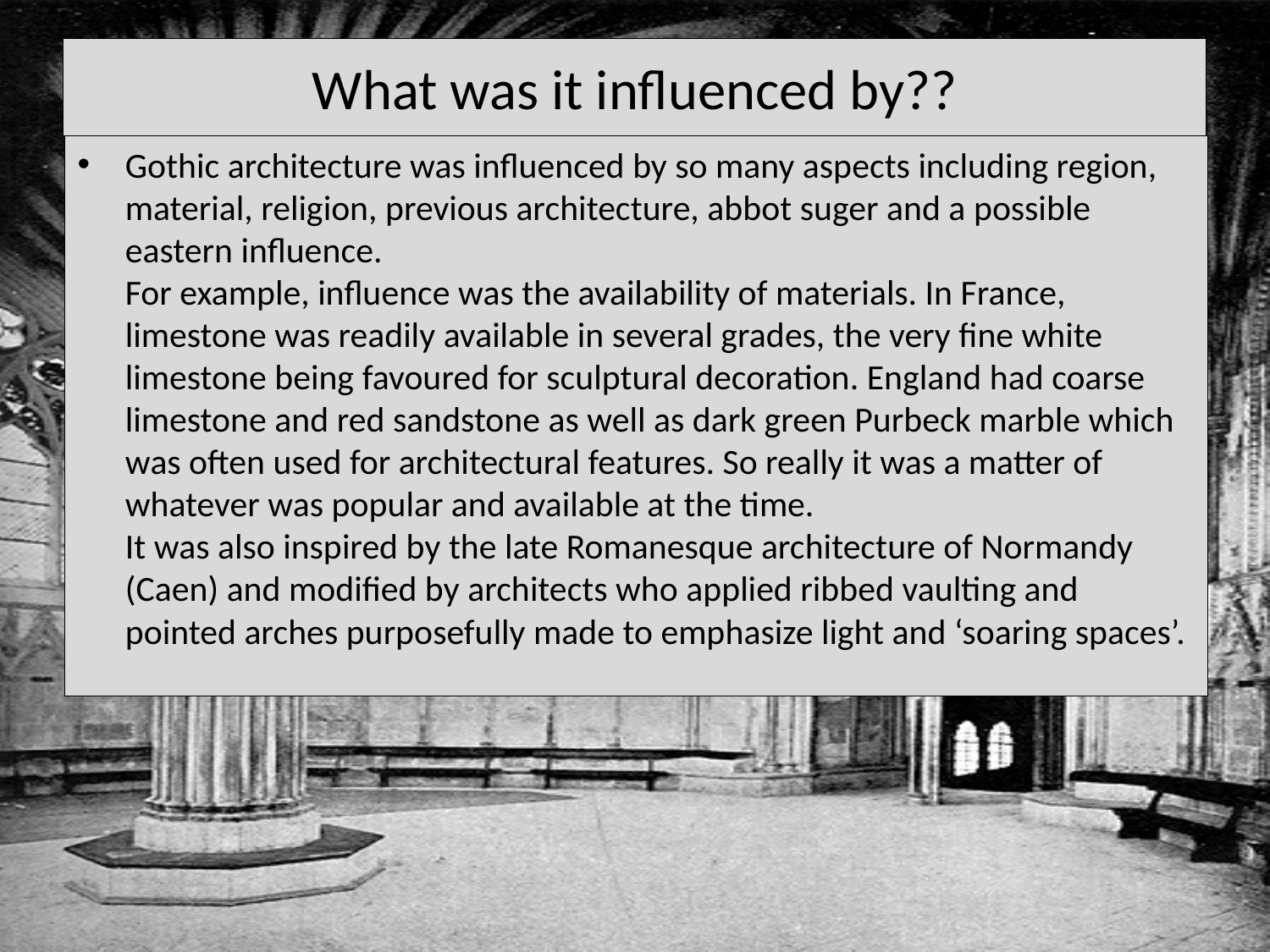

#
What was it influenced by??
Gothic architecture was influenced by so many aspects including region, material, religion, previous architecture, abbot suger and a possible eastern influence.
For example, influence was the availability of materials. In France, limestone was readily available in several grades, the very fine white limestone being favoured for sculptural decoration. England had coarse limestone and red sandstone as well as dark green Purbeck marble which was often used for architectural features. So really it was a matter of whatever was popular and available at the time.
It was also inspired by the late Romanesque architecture of Normandy (Caen) and modified by architects who applied ribbed vaulting and pointed arches purposefully made to emphasize light and ‘soaring spaces’.